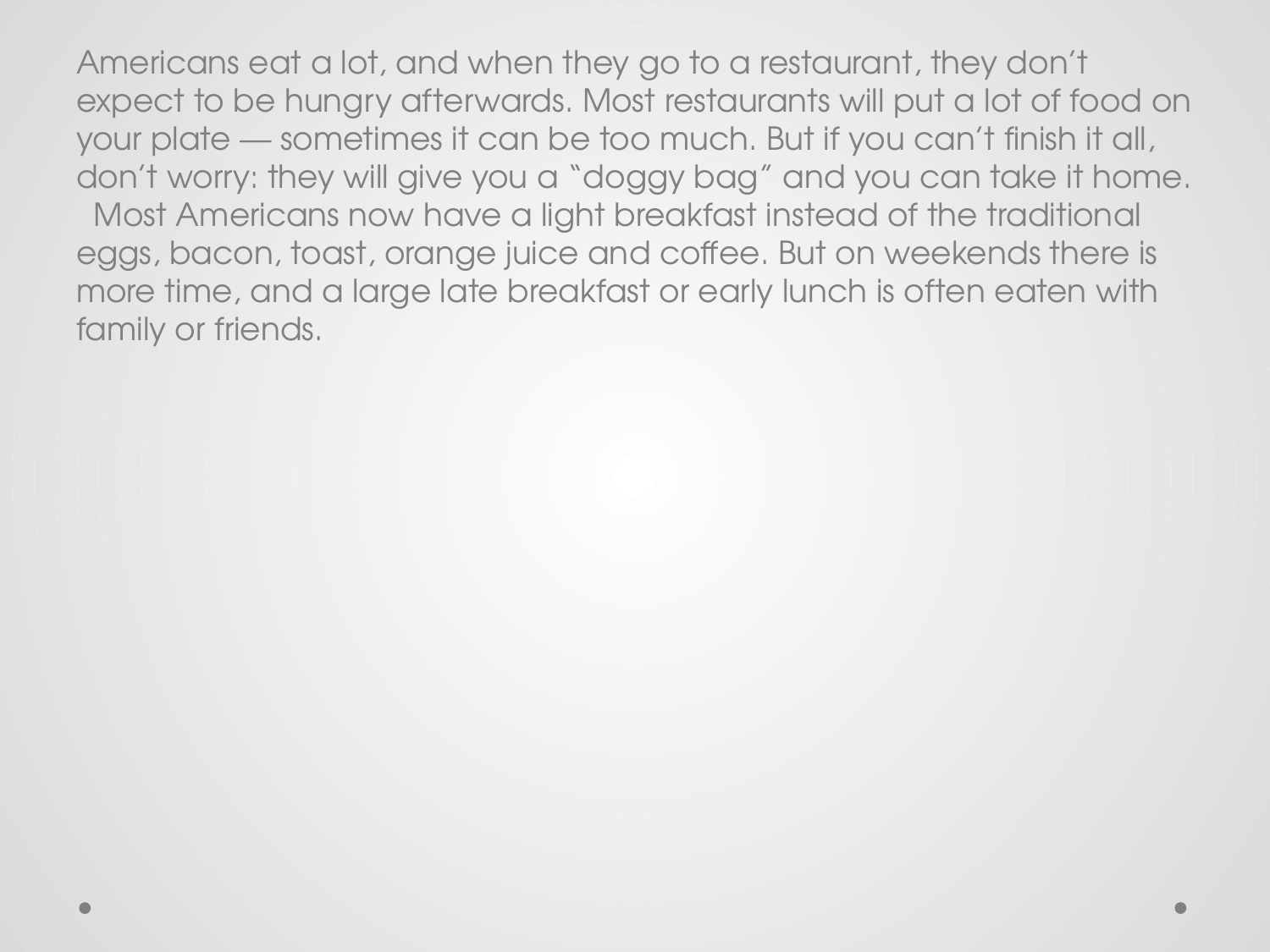

#
Americans eat a lot, and when they go to a restaurant, they don’t expect to be hungry afterwards. Most restaurants will put a lot of food on your plate — sometimes it can be too much. But if you can’t finish it all, don’t worry: they will give you a “doggy bag” and you can take it home.   Most Americans now have a light breakfast instead of the traditional eggs, bacon, toast, orange juice and coffee. But on weekends there is more time, and a large late breakfast or early lunch is often eaten with family or friends.